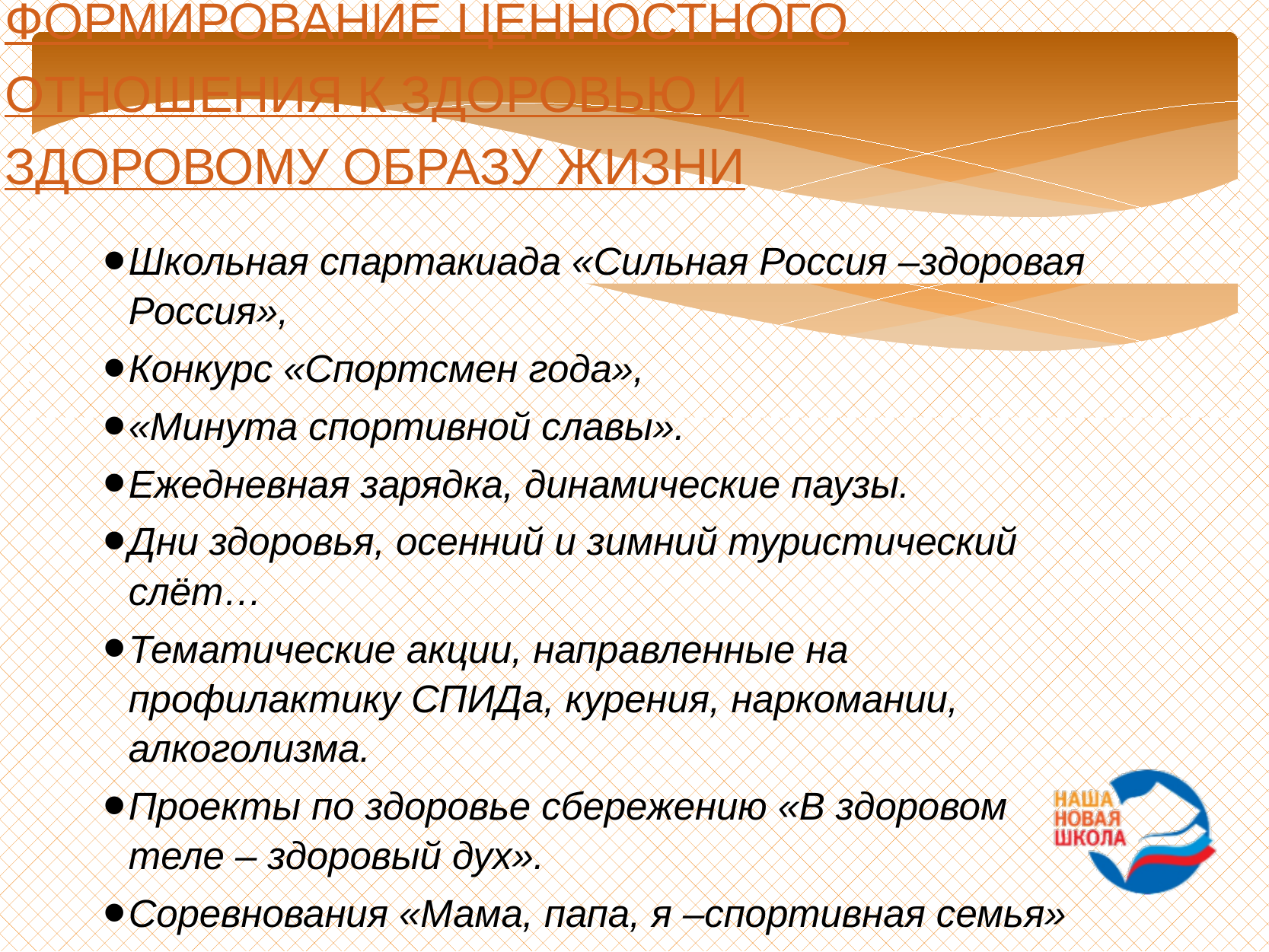

ФОРМИРОВАНИЕ ЦЕННОСТНОГО ОТНОШЕНИЯ К ЗДОРОВЬЮ И ЗДОРОВОМУ ОБРАЗУ ЖИЗНИ
Школьная спартакиада «Сильная Россия –здоровая Россия»,
Конкурс «Спортсмен года»,
«Минута спортивной славы».
Ежедневная зарядка, динамические паузы.
Дни здоровья, осенний и зимний туристический слёт…
Тематические акции, направленные на профилактику СПИДа, курения, наркомании, алкоголизма.
Проекты по здоровье сбережению «В здоровом теле – здоровый дух».
Соревнования «Мама, папа, я –спортивная семья»